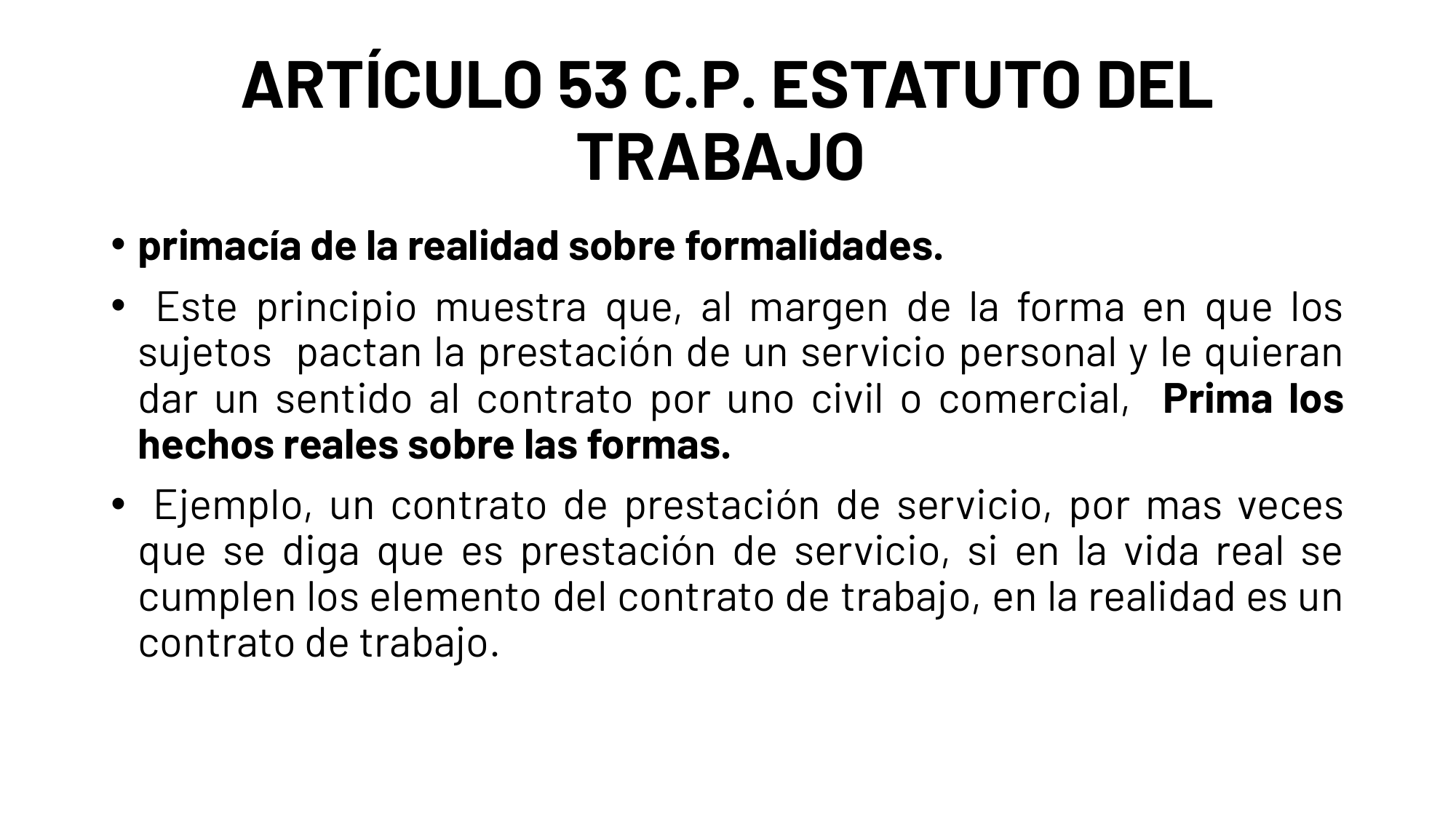

# ARTÍCULO 53 C.P. ESTATUTO DEL TRABAJO
primacía de la realidad sobre formalidades.
 Este principio muestra que, al margen de la forma en que los sujetos  pactan la prestación de un servicio personal y le quieran dar un sentido al contrato por uno civil o comercial,  Prima los hechos reales sobre las formas.
 Ejemplo, un contrato de prestación de servicio, por mas veces que se diga que es prestación de servicio, si en la vida real se cumplen los elemento del contrato de trabajo, en la realidad es un contrato de trabajo.